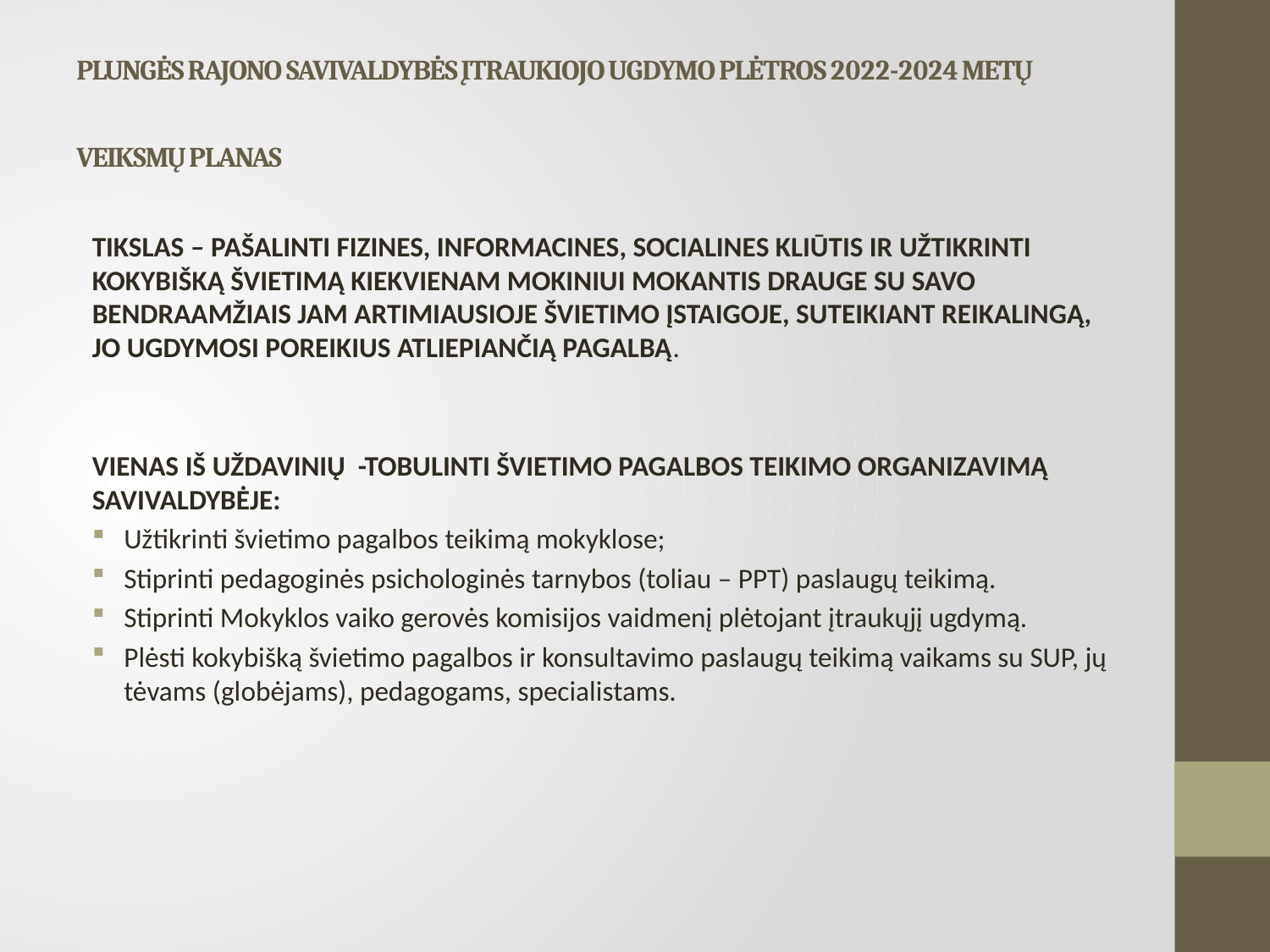

# PLUNGĖS RAJONO SAVIVALDYBĖS ĮTRAUKIOJO UGDYMO PLĖTROS 2022-2024 METŲ VEIKSMŲ PLANAS
TIKSLAS – PAŠALINTI FIZINES, INFORMACINES, SOCIALINES KLIŪTIS IR UŽTIKRINTI KOKYBIŠKĄ ŠVIETIMĄ KIEKVIENAM MOKINIUI MOKANTIS DRAUGE SU SAVO BENDRAAMŽIAIS JAM ARTIMIAUSIOJE ŠVIETIMO ĮSTAIGOJE, SUTEIKIANT REIKALINGĄ, JO UGDYMOSI POREIKIUS ATLIEPIANČIĄ PAGALBĄ.

VIENAS IŠ UŽDAVINIŲ  -TOBULINTI ŠVIETIMO PAGALBOS TEIKIMO ORGANIZAVIMĄ SAVIVALDYBĖJE:
Užtikrinti švietimo pagalbos teikimą mokyklose;
Stiprinti pedagoginės psichologinės tarnybos (toliau – PPT) paslaugų teikimą.
Stiprinti Mokyklos vaiko gerovės komisijos vaidmenį plėtojant įtraukųjį ugdymą.
Plėsti kokybišką švietimo pagalbos ir konsultavimo paslaugų teikimą vaikams su SUP, jų tėvams (globėjams), pedagogams, specialistams.